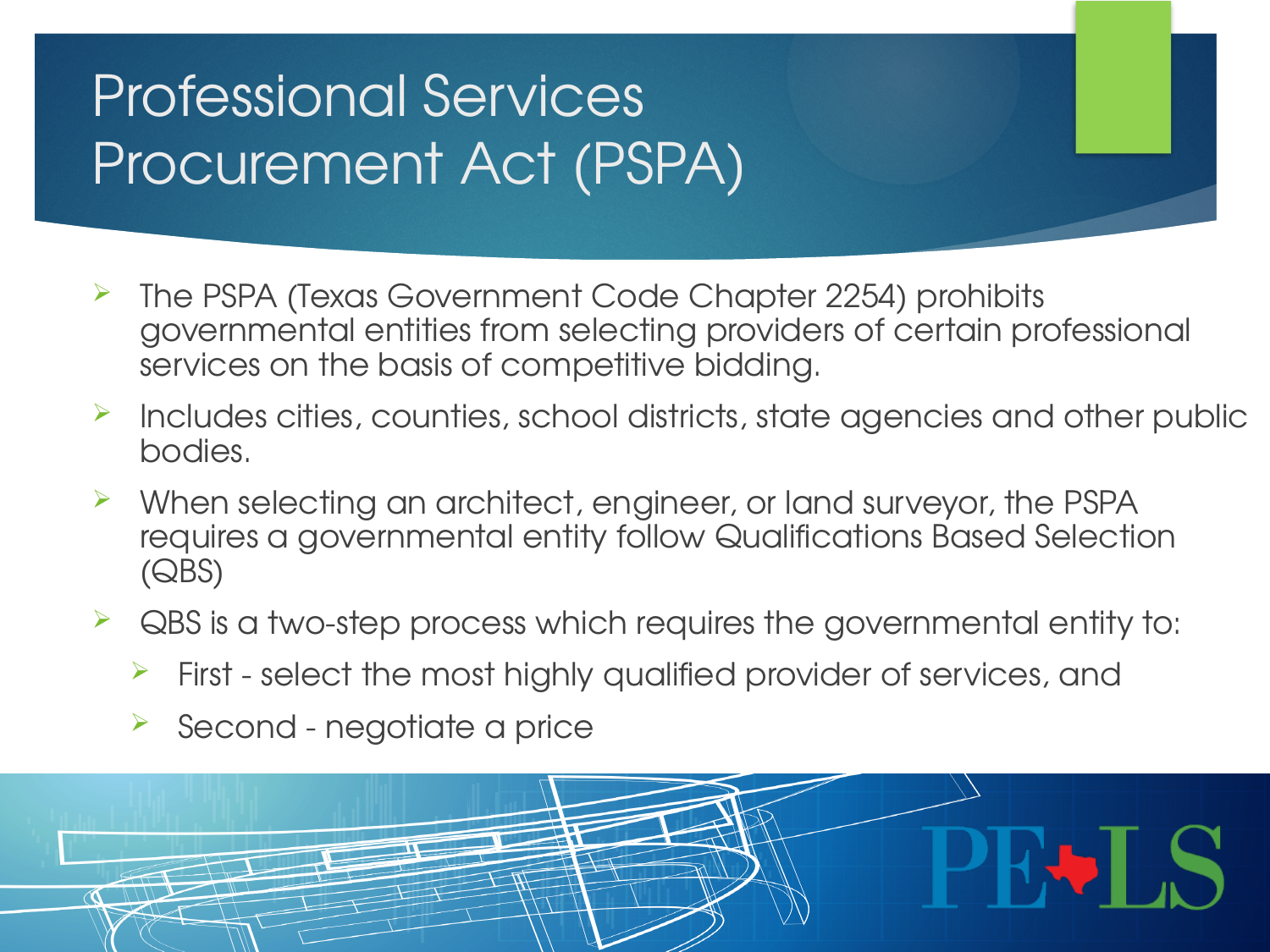

# Professional Services Procurement Act (PSPA)
The PSPA (Texas Government Code Chapter 2254) prohibits governmental entities from selecting providers of certain professional services on the basis of competitive bidding.
Includes cities, counties, school districts, state agencies and other public bodies.
When selecting an architect, engineer, or land surveyor, the PSPA requires a governmental entity follow Qualifications Based Selection (QBS)
QBS is a two-step process which requires the governmental entity to:
First - select the most highly qualified provider of services, and
Second - negotiate a price